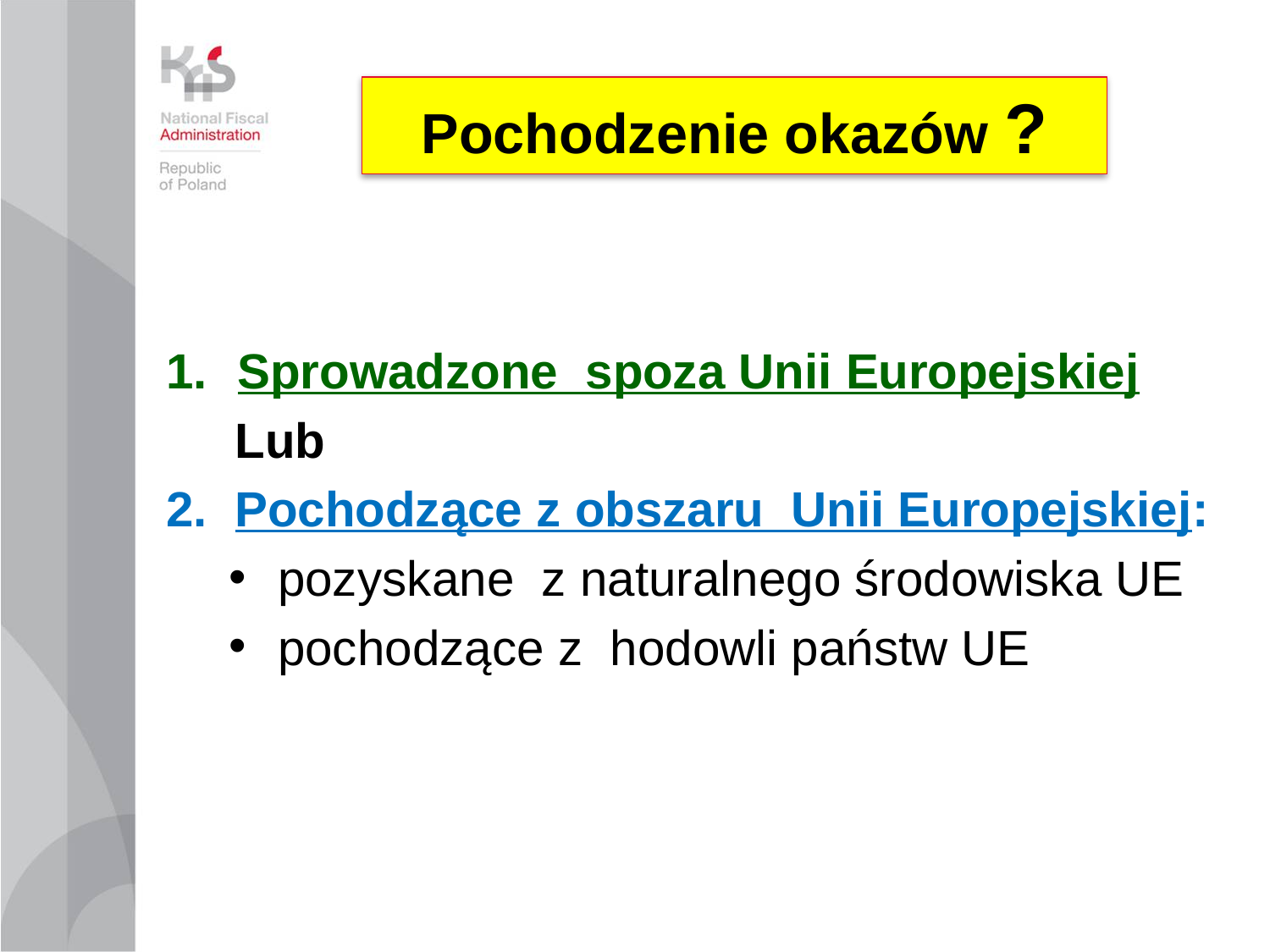

Pochodzenie okazów ?
Sprowadzone  spoza Unii Europejskiej
     Lub
2.  Pochodzące z obszaru  Unii Europejskiej:
pozyskane  z naturalnego środowiska UE
pochodzące z  hodowli państw UE